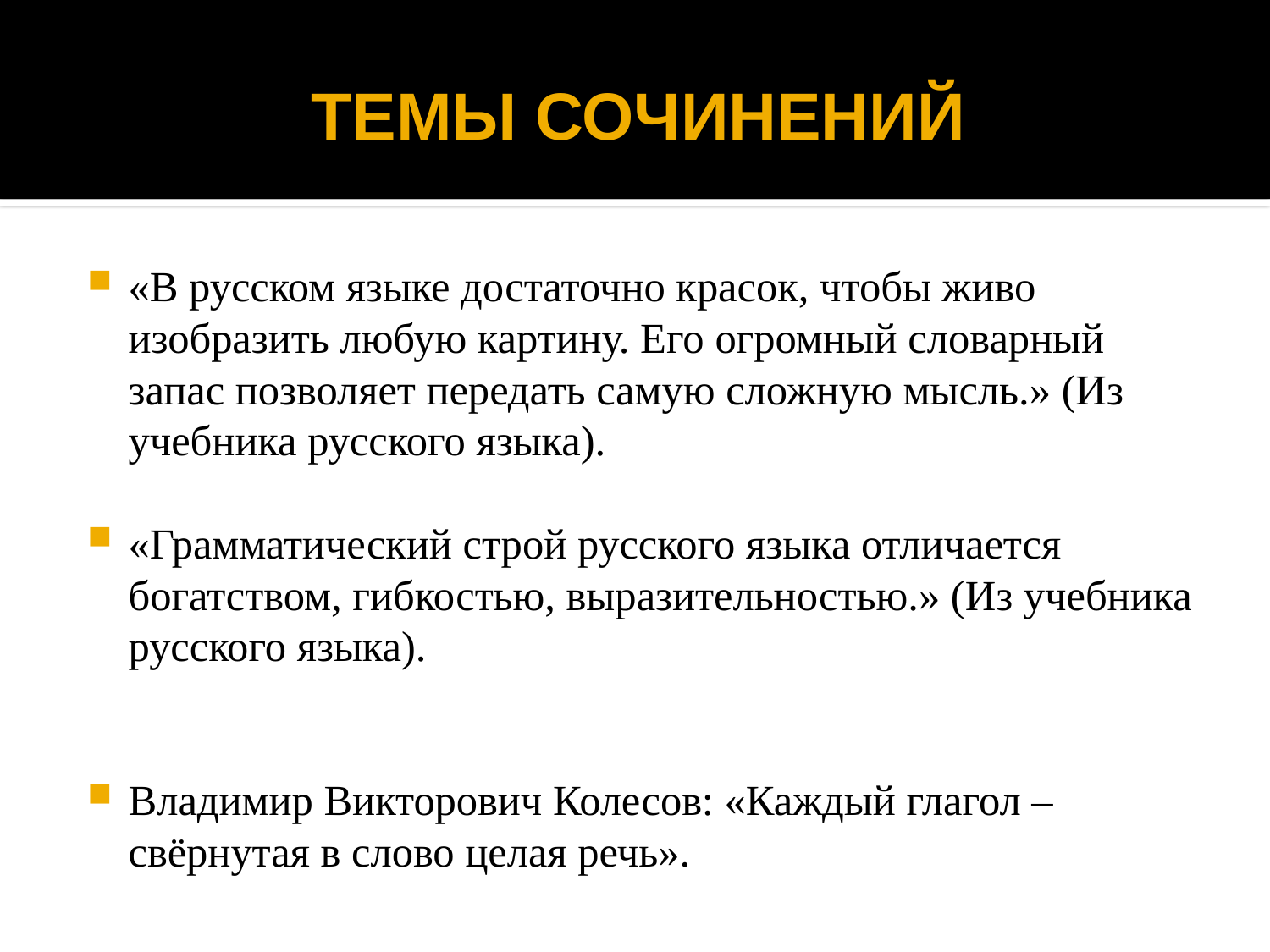

# ТЕМЫ СОЧИНЕНИЙ
«В русском языке достаточно красок, чтобы живо изобразить любую картину. Его огромный словарный запас позволяет передать самую сложную мысль.» (Из учебника русского языка).

«Грамматический строй русского языка отличается богатством, гибкостью, выразительностью.» (Из учебника русского языка).

Владимир Викторович Колесов: «Каждый глагол – свёрнутая в слово целая речь».